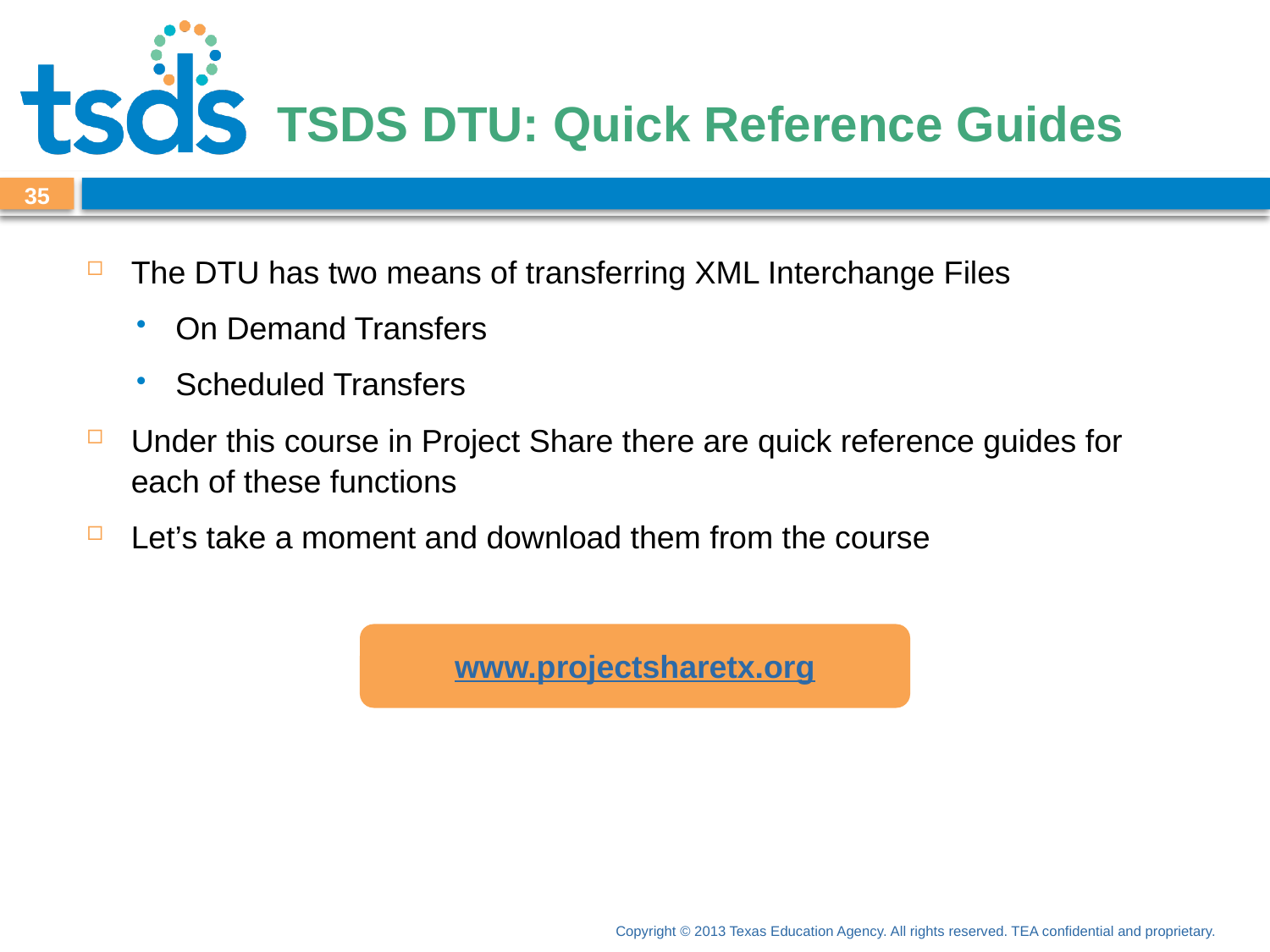

# TSDS DTU: Quick Reference Guides
35
The DTU has two means of transferring XML Interchange Files
On Demand Transfers
Scheduled Transfers
Under this course in Project Share there are quick reference guides for each of these functions
Let’s take a moment and download them from the course

www.projectsharetx.org